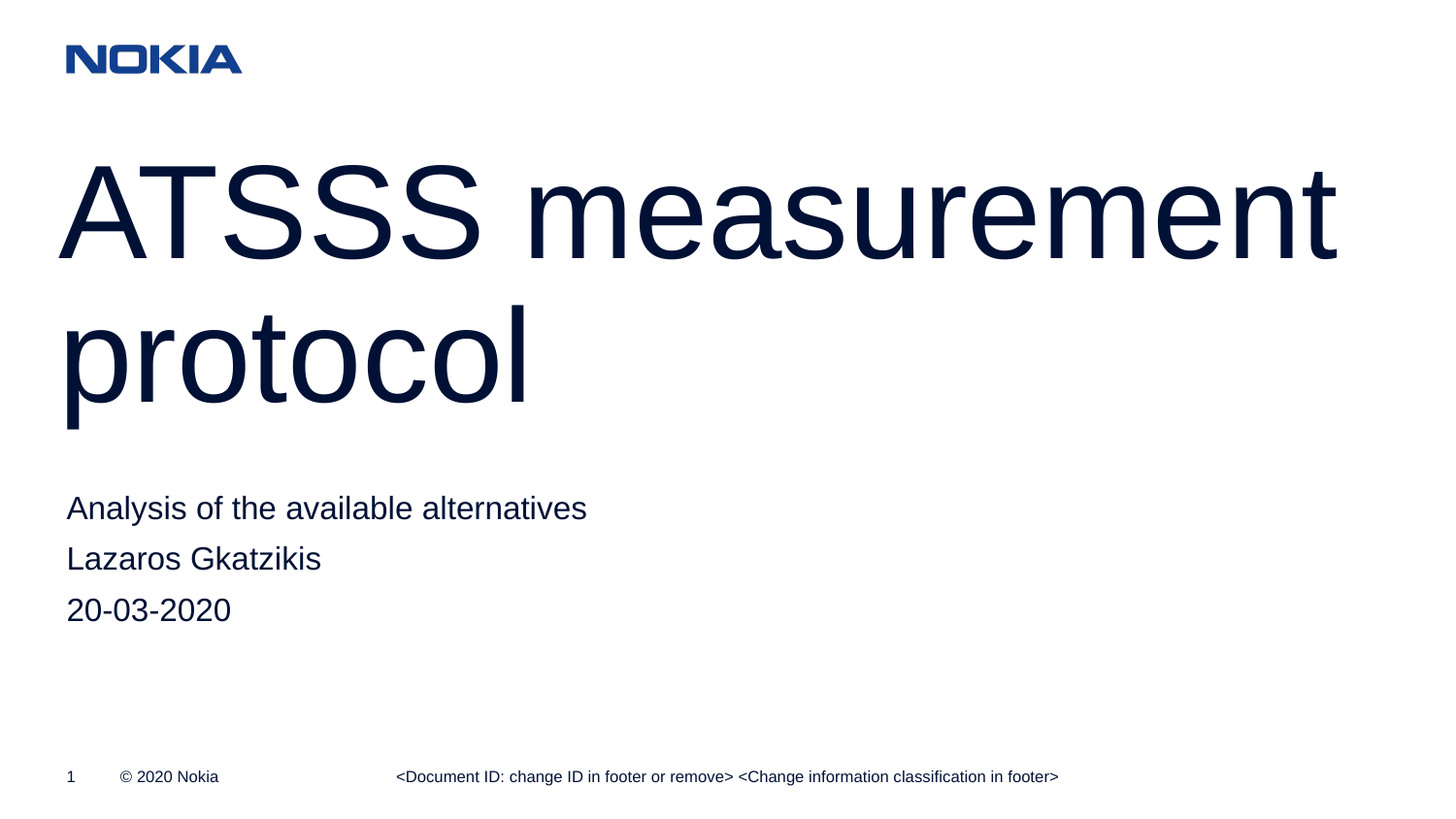

ATSSS measurement protocol
Analysis of the available alternatives
Lazaros Gkatzikis
20-03-2020
<Document ID: change ID in footer or remove> <Change information classification in footer>